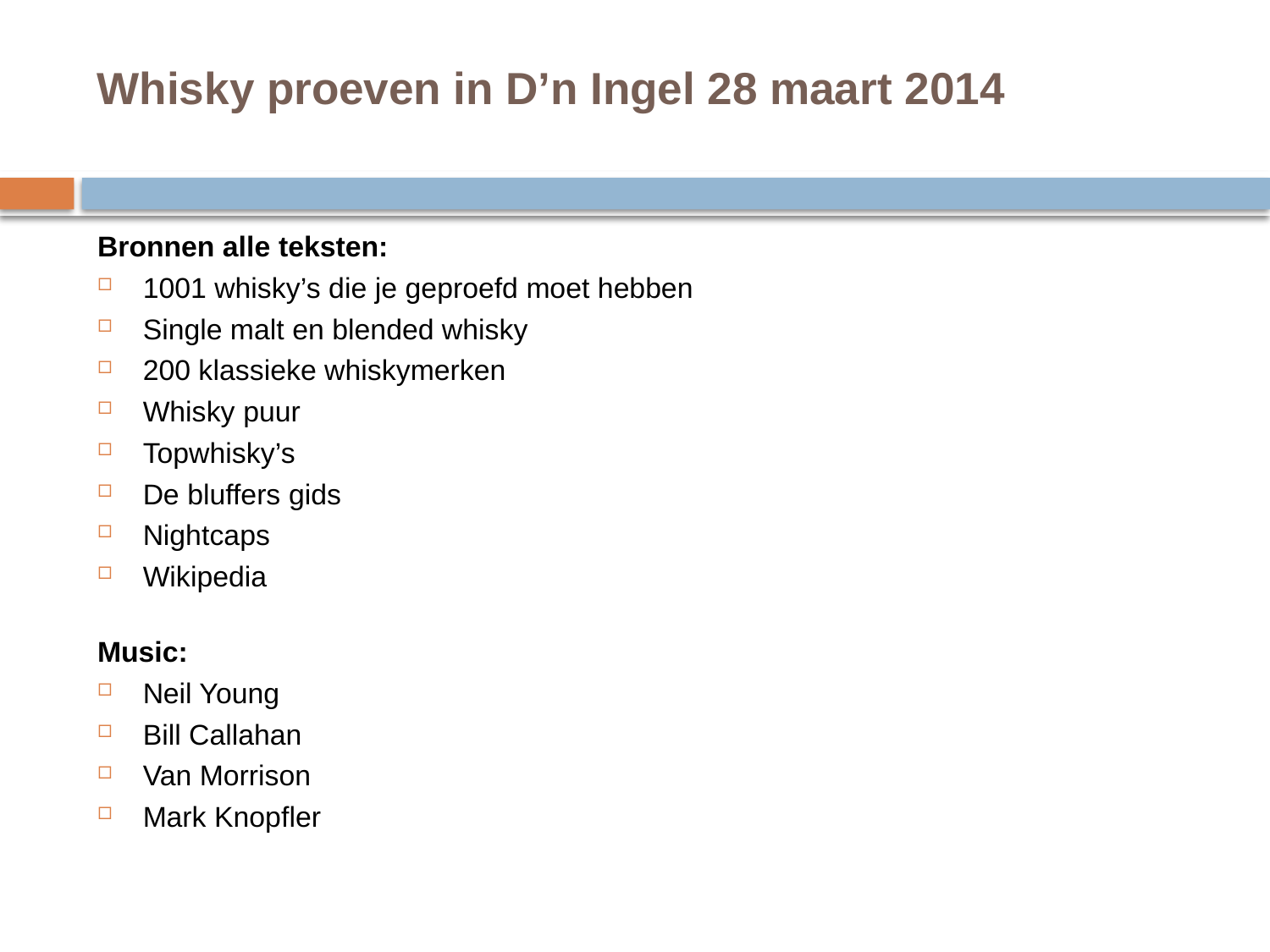

# Whisky proeven in D’n Ingel 28 maart 2014
Bronnen alle teksten:
1001 whisky’s die je geproefd moet hebben
Single malt en blended whisky
200 klassieke whiskymerken
Whisky puur
Topwhisky’s
De bluffers gids
Nightcaps
Wikipedia
Music:
Neil Young
Bill Callahan
Van Morrison
Mark Knopfler